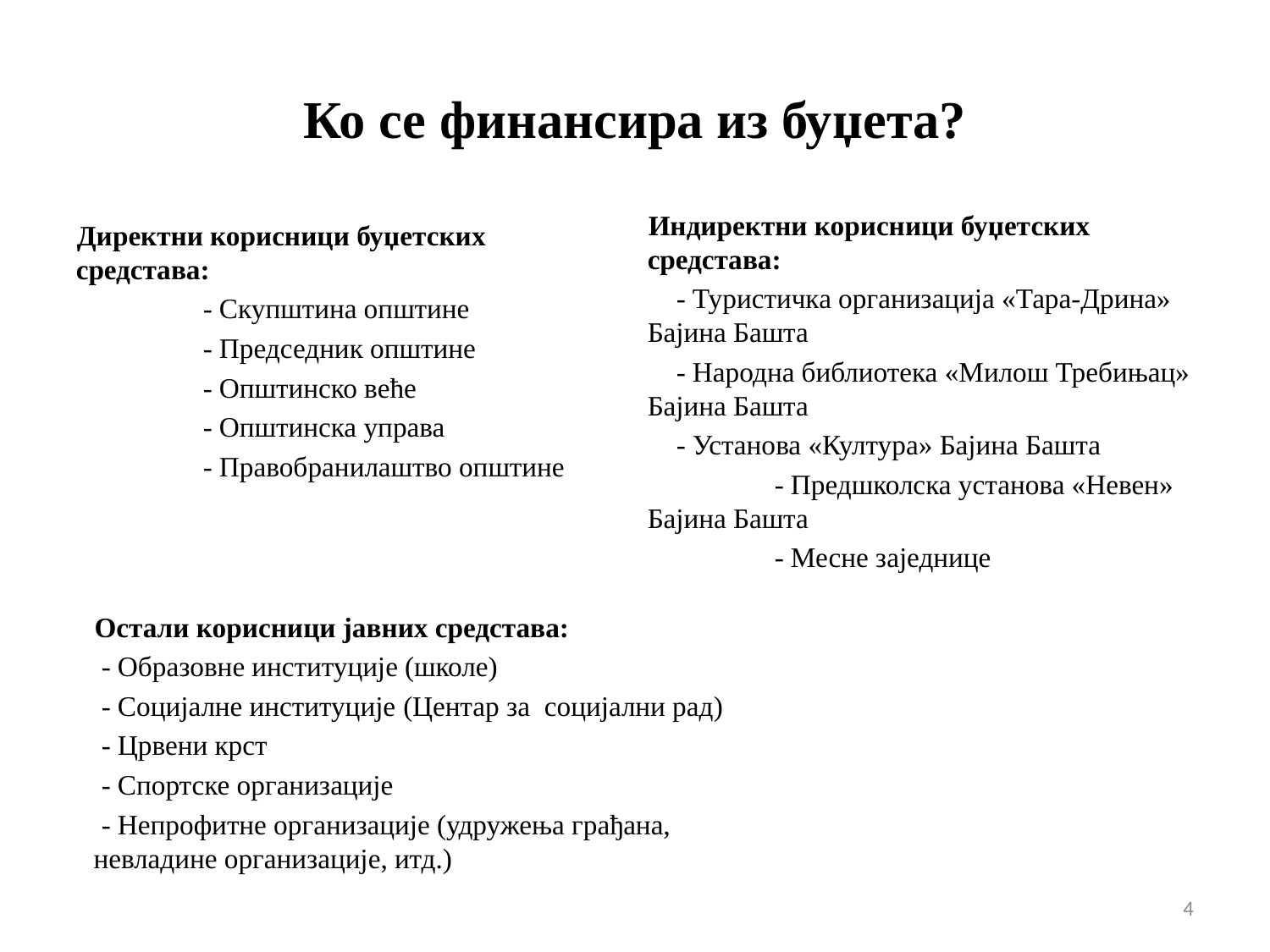

# Ко се финансира из буџета?
Индиректни корисници буџетских средстава:
    - Туристичка организација «Тара-Дрина» Бајина Башта
    - Народна библиотека «Милош Требињац» Бајина Башта
    - Установа «Култура» Бајина Башта
	- Предшколска установа «Невен» Бајина Башта
	- Месне заједнице

Директни корисници буџетских средстава:
	- Скупштина општине
	- Председник општине
	- Општинско веће
	- Општинска управа
	- Правобранилаштво општине

Остали корисници јавних средстава:
 - Образовне институције (школе)
 - Социјалне институције (Центар за  социјални рад)
 - Црвени крст
 - Спортске организације
 - Непрофитне организације (удружења грађана, невладине организације, итд.)

4